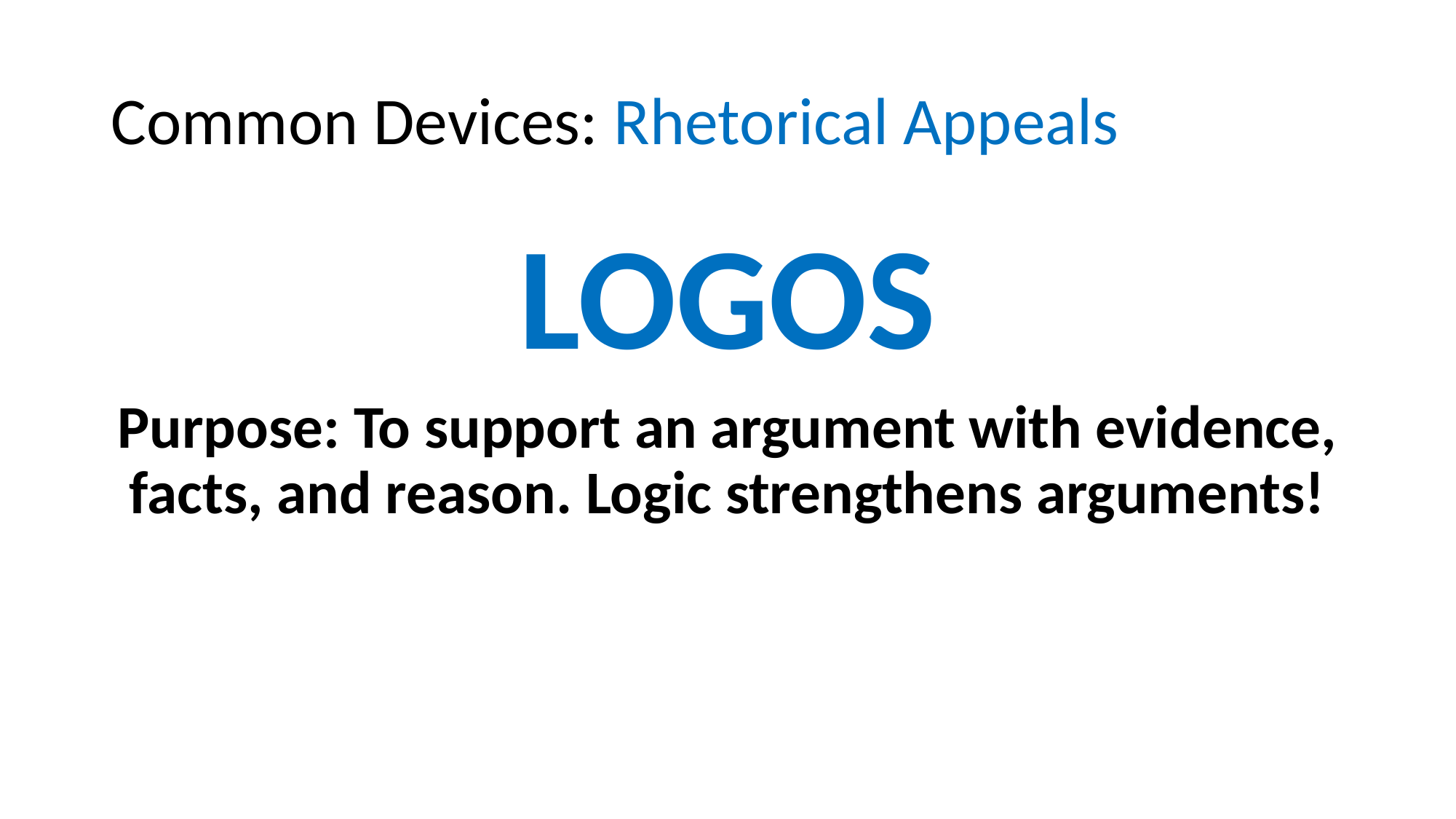

# Common Devices: Rhetorical Appeals
LOGOS
Purpose: To support an argument with evidence, facts, and reason. Logic strengthens arguments!